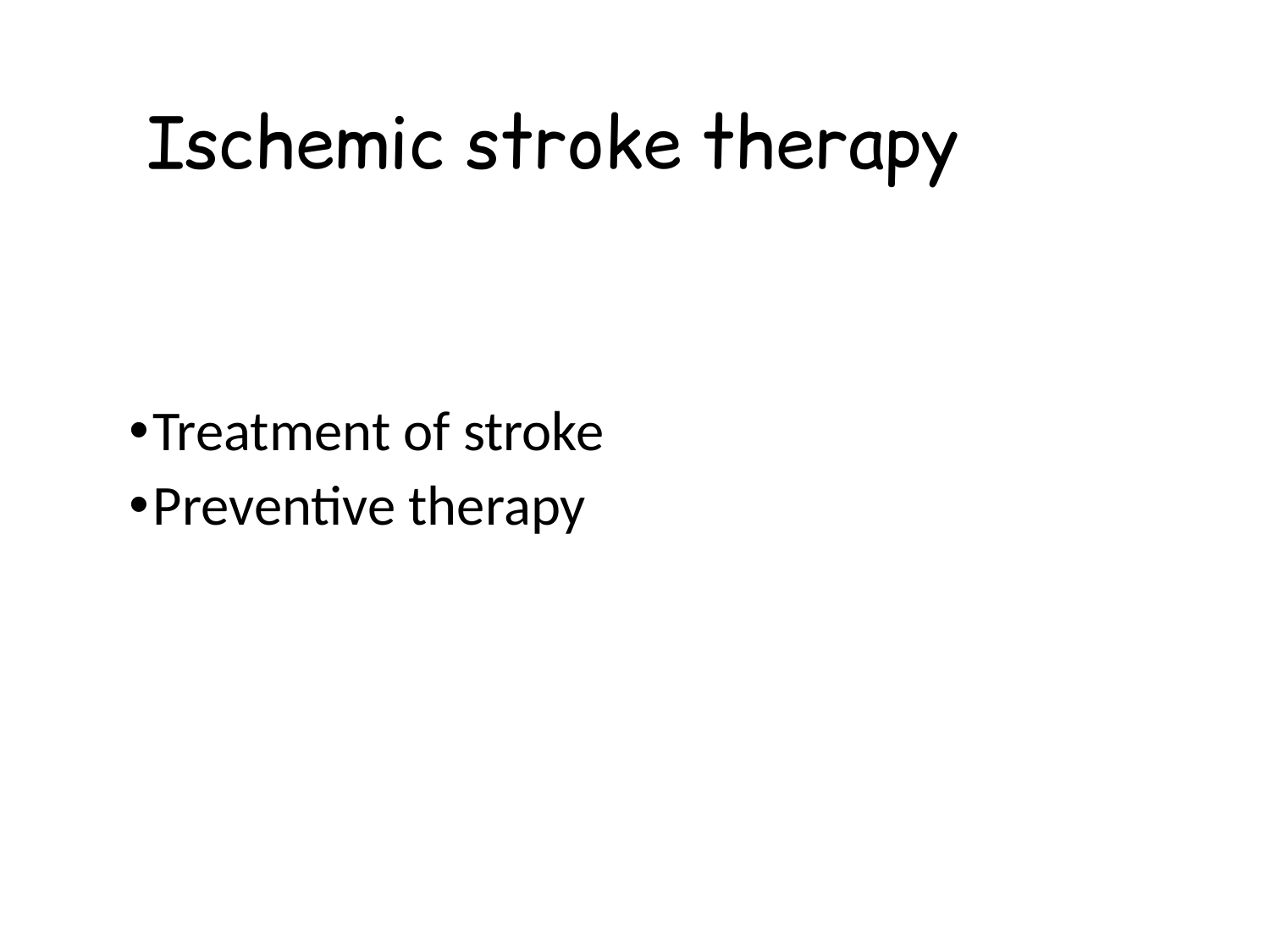

# Ischemic stroke therapy
Treatment of stroke
Preventive therapy